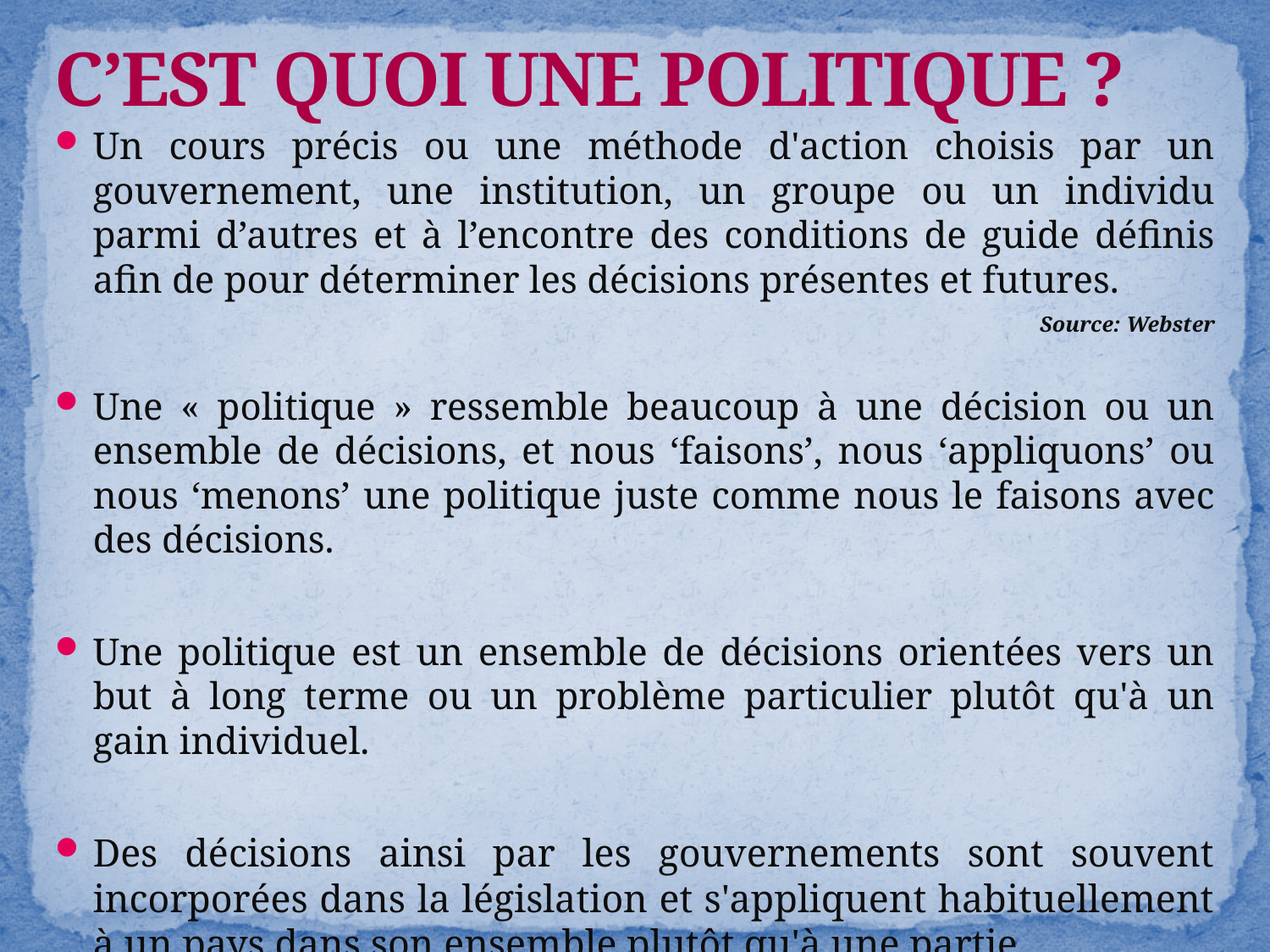

# C’EST QUOI UNE POLITIQUE ?
Un cours précis ou une méthode d'action choisis par un gouvernement, une institution, un groupe ou un individu parmi d’autres et à l’encontre des conditions de guide définis afin de pour déterminer les décisions présentes et futures.
Source: Webster

Une « politique » ressemble beaucoup à une décision ou un ensemble de décisions, et nous ‘faisons’, nous ‘appliquons’ ou nous ‘menons’ une politique juste comme nous le faisons avec des décisions.

Une politique est un ensemble de décisions orientées vers un but à long terme ou un problème particulier plutôt qu'à un gain individuel.

Des décisions ainsi par les gouvernements sont souvent incorporées dans la législation et s'appliquent habituellement à un pays dans son ensemble plutôt qu'à une partie.
Source: FAO